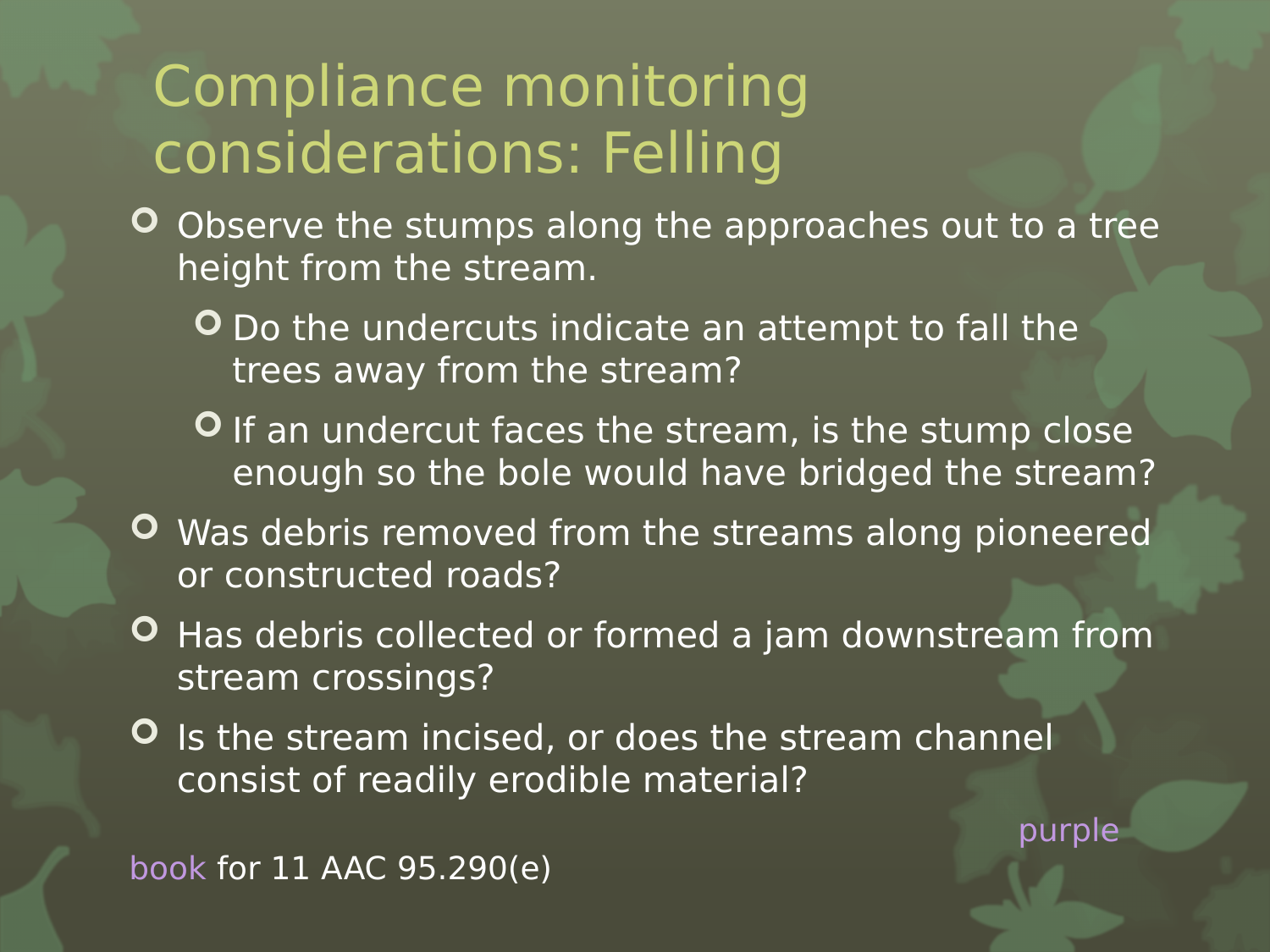

# Compliance monitoring considerations: Felling
Observe the stumps along the approaches out to a tree height from the stream.
Do the undercuts indicate an attempt to fall the trees away from the stream?
If an undercut faces the stream, is the stump close enough so the bole would have bridged the stream?
Was debris removed from the streams along pioneered or constructed roads?
Has debris collected or formed a jam downstream from stream crossings?
Is the stream incised, or does the stream channel consist of readily erodible material?
							purple book for 11 AAC 95.290(e)